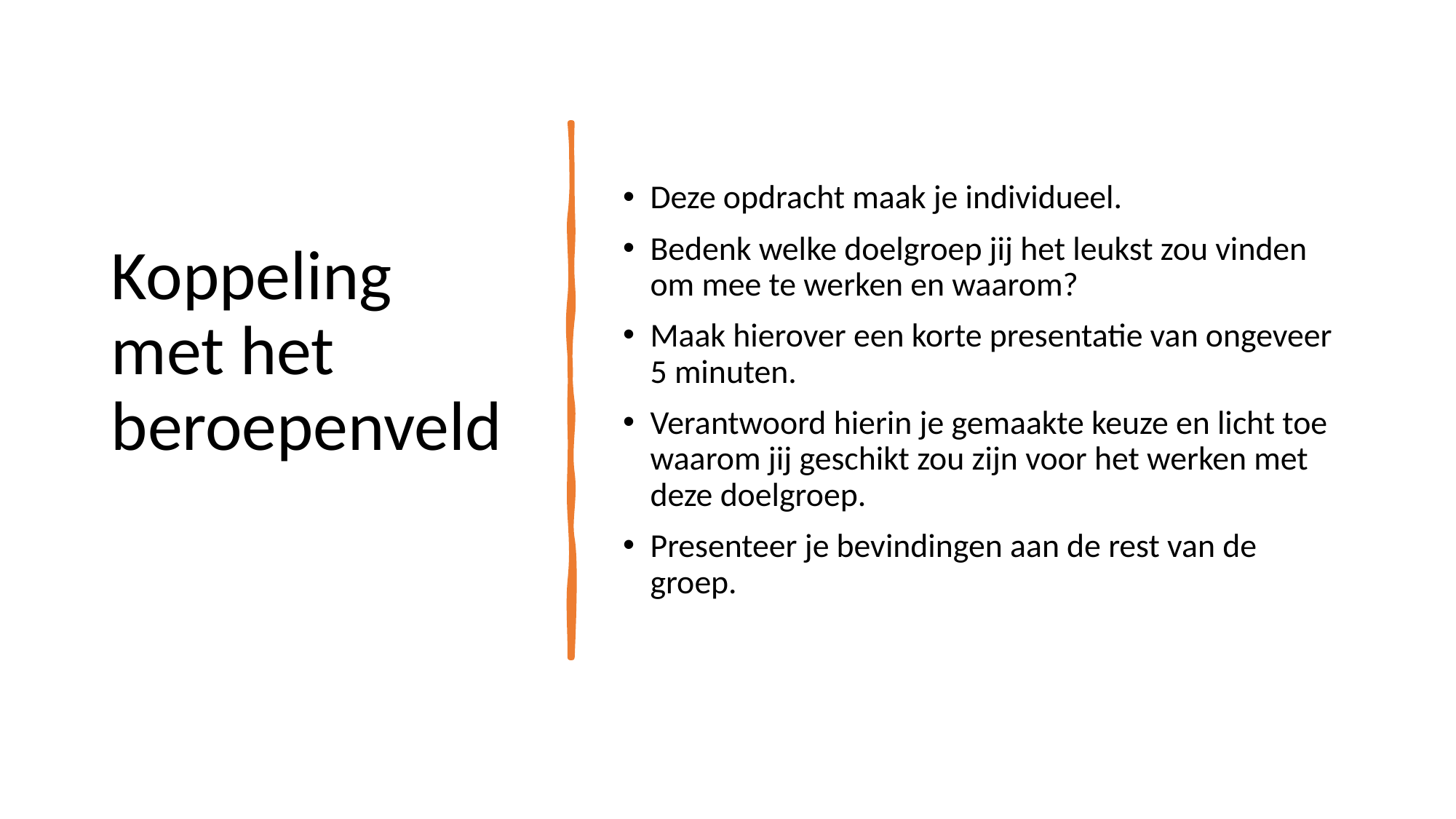

# Koppeling met het beroepenveld
Deze opdracht maak je individueel.
Bedenk welke doelgroep jij het leukst zou vinden om mee te werken en waarom?
Maak hierover een korte presentatie van ongeveer 5 minuten.
Verantwoord hierin je gemaakte keuze en licht toe waarom jij geschikt zou zijn voor het werken met deze doelgroep.
Presenteer je bevindingen aan de rest van de groep.